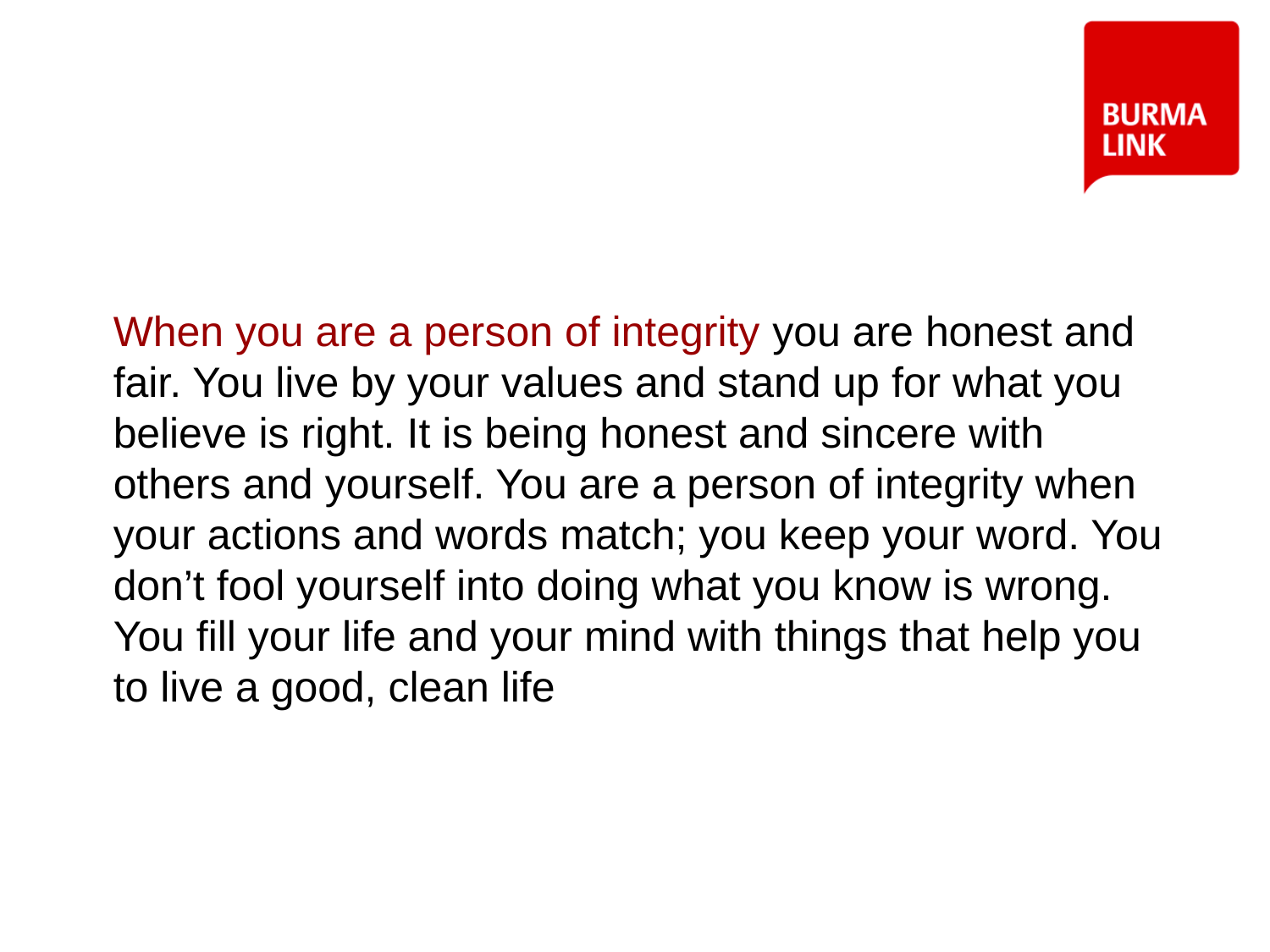

17
# When you are a person of integrity you are honest and fair. You live by your values and stand up for what you believe is right. It is being honest and sincere with others and yourself. You are a person of integrity when your actions and words match; you keep your word. You don’t fool yourself into doing what you know is wrong. You fill your life and your mind with things that help you to live a good, clean life